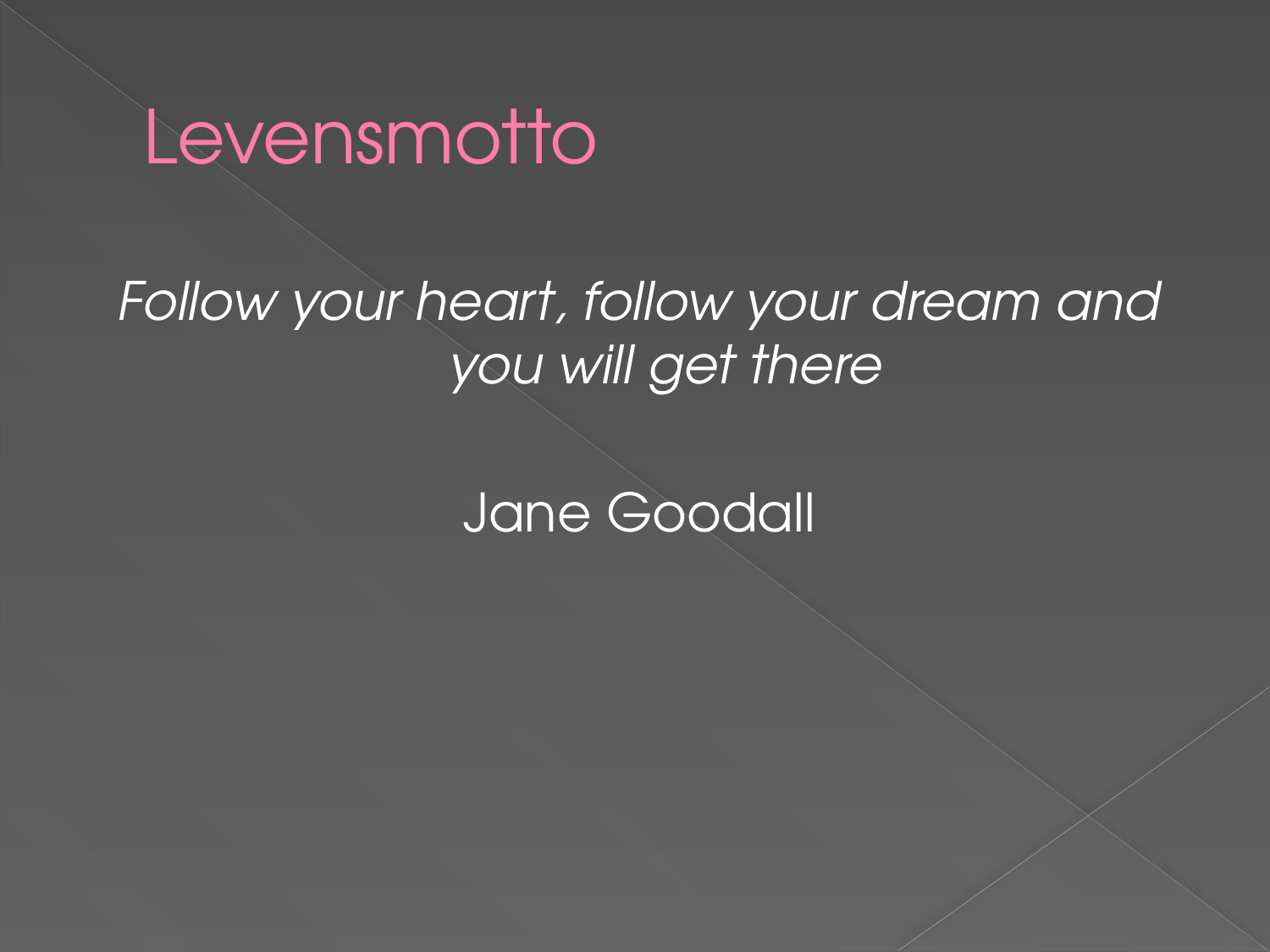

# Levensmotto
Follow your heart, follow your dream and you will get there

Jane Goodall